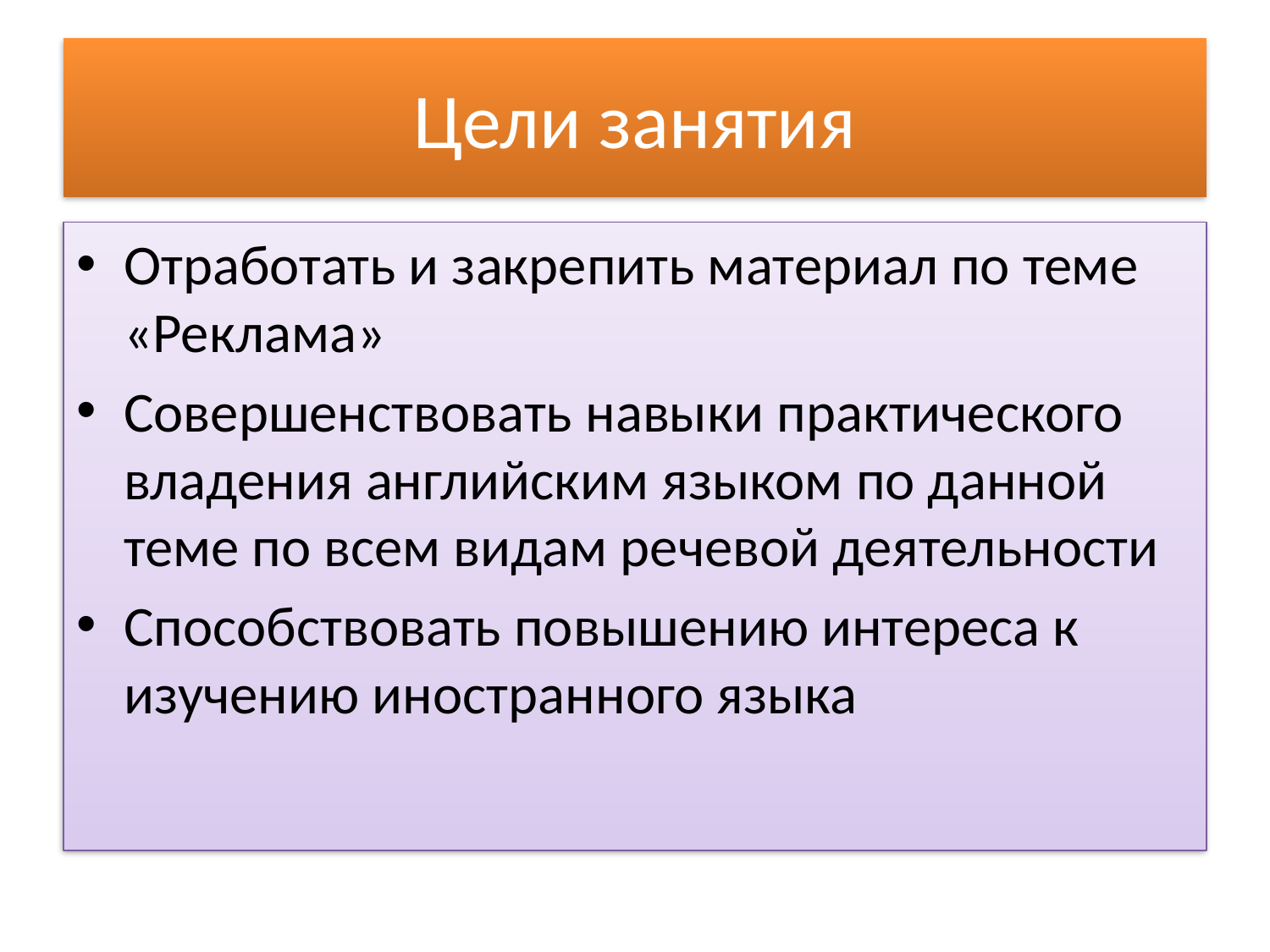

# Цели занятия
Отработать и закрепить материал по теме «Реклама»
Совершенствовать навыки практического владения английским языком по данной теме по всем видам речевой деятельности
Способствовать повышению интереса к изучению иностранного языка